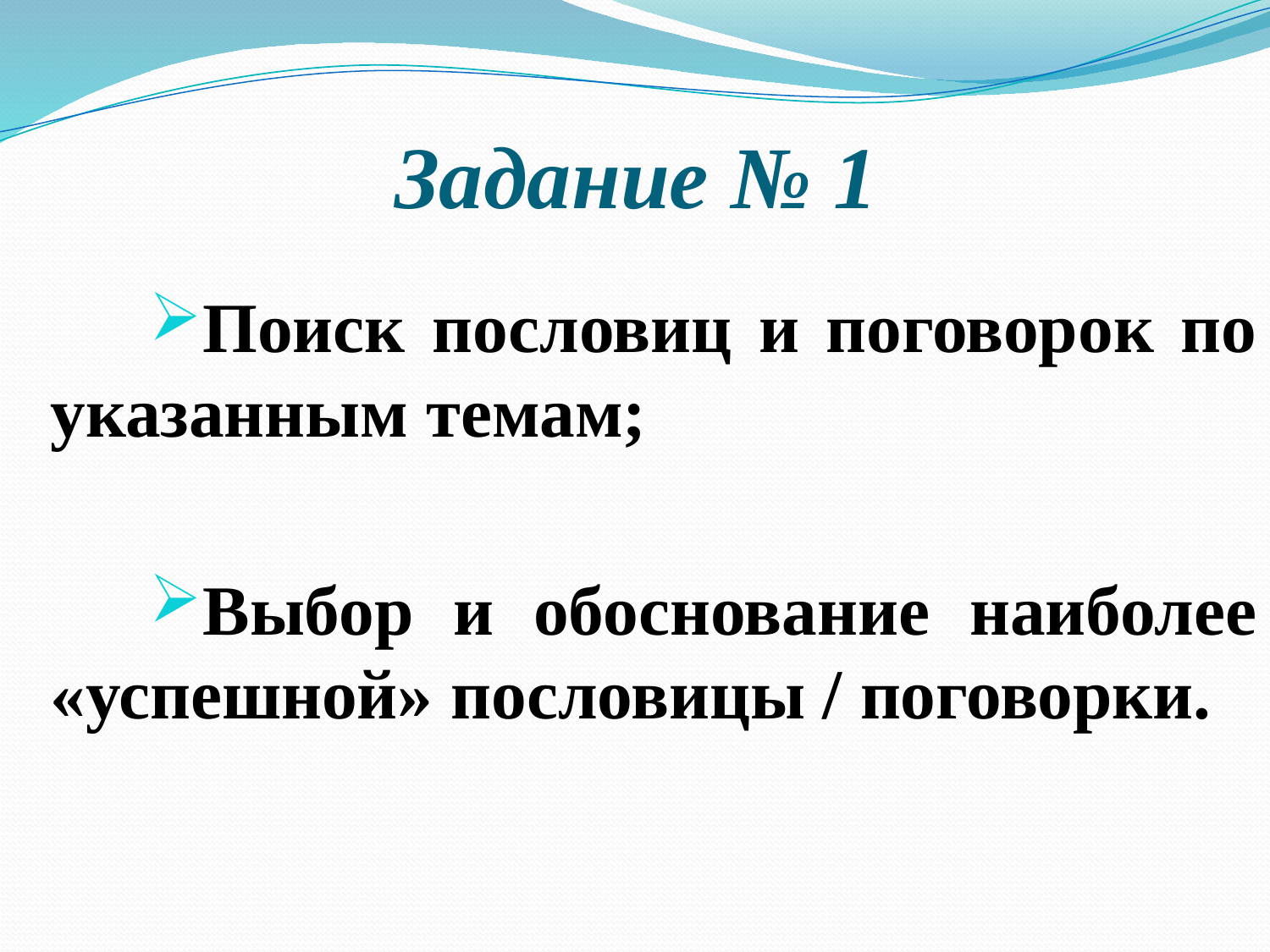

# Задание № 1
Поиск пословиц и поговорок по указанным темам;

Выбор и обоснование наиболее «успешной» пословицы / поговорки.